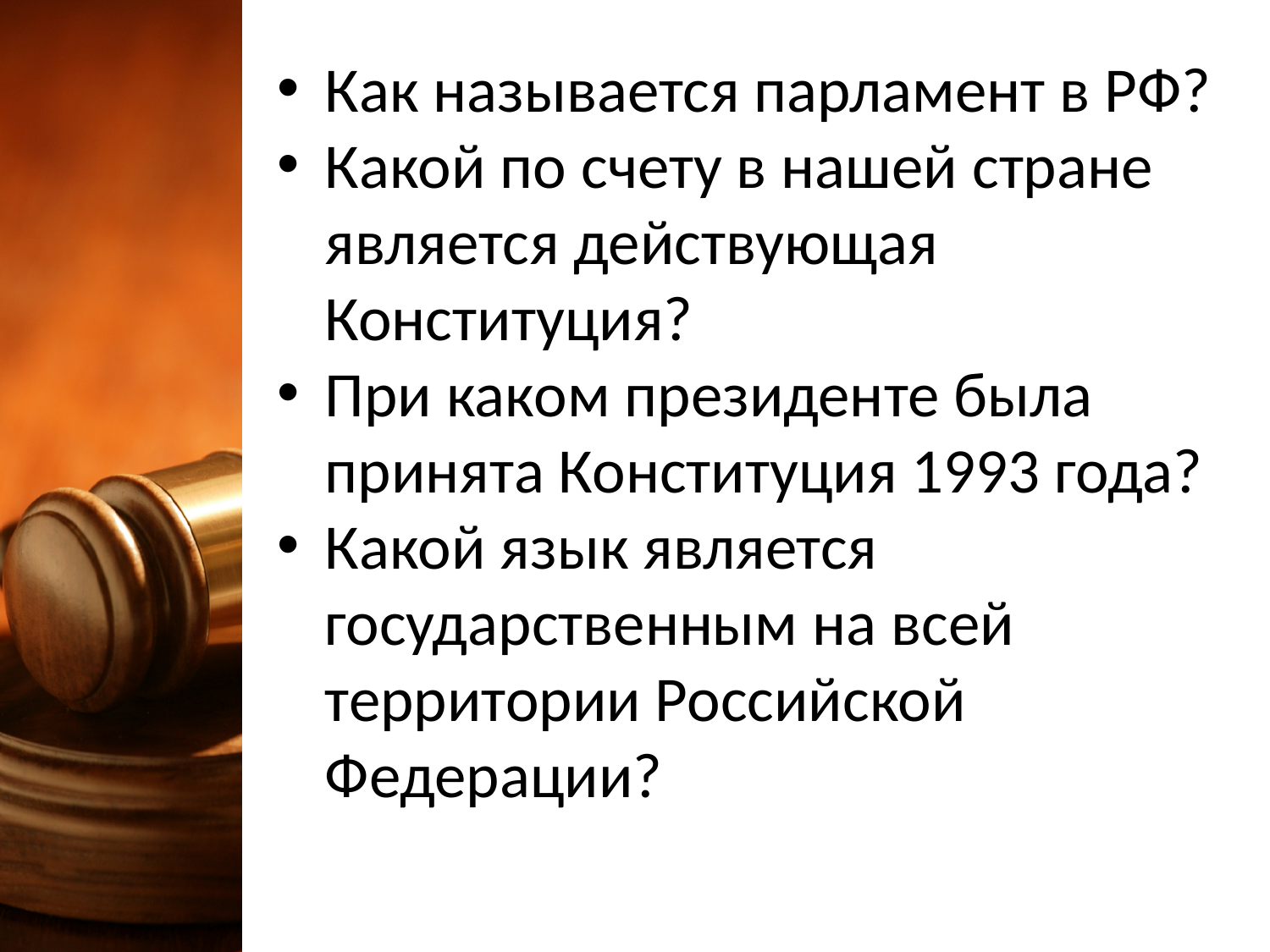

Как называется парламент в РФ?
Какой по счету в нашей стране является действующая Конституция?
При каком президенте была принята Конституция 1993 года?
Какой язык является государственным на всей территории Российской Федерации?